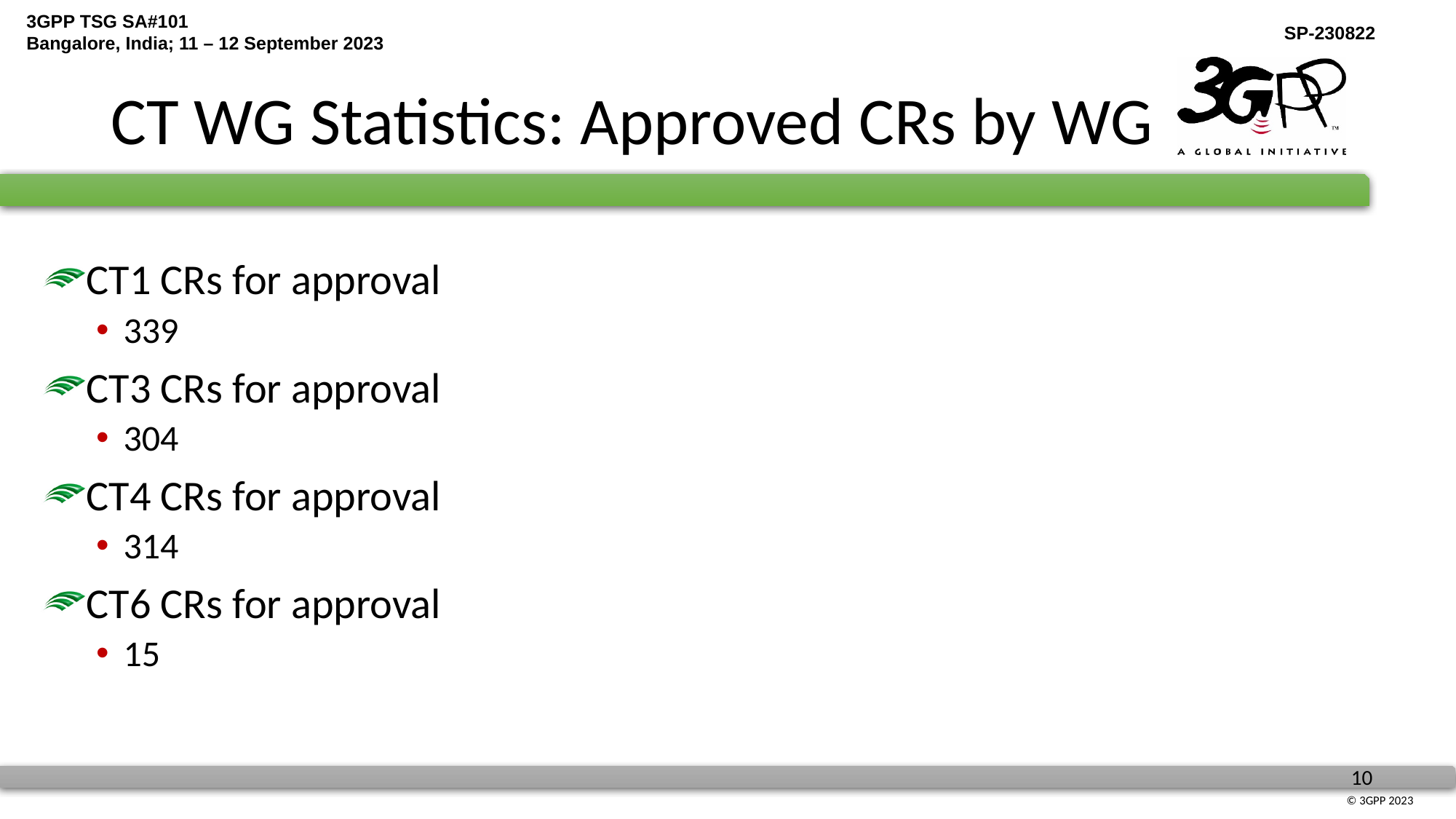

# CT WG Statistics: Approved CRs by WG
CT1 CRs for approval
339
CT3 CRs for approval
304
CT4 CRs for approval
314
CT6 CRs for approval
15